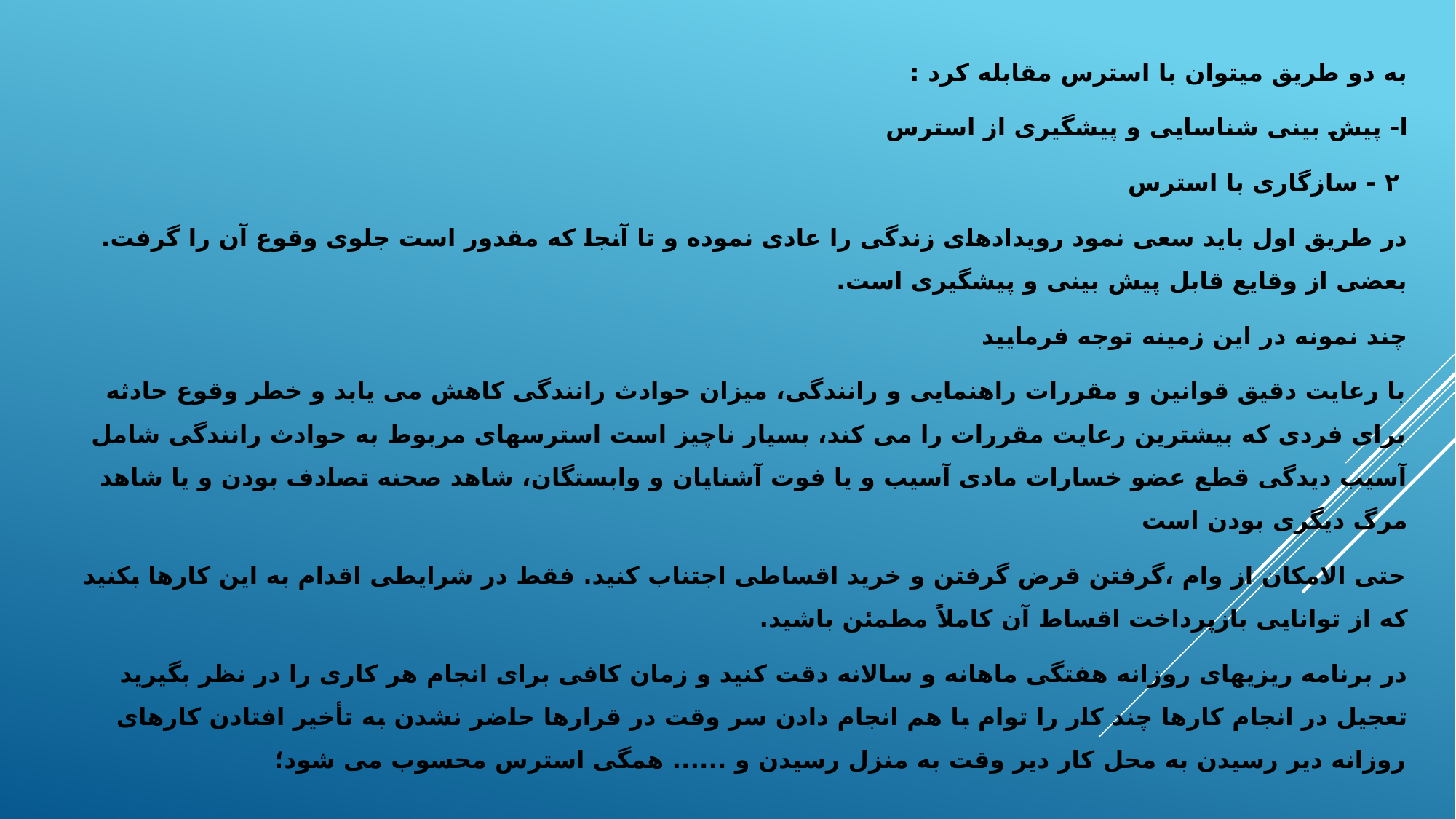

به دو طریق میتوان با استرس مقابله کرد :
ا- پیش بینی شناسایی و پیشگیری از استرس
 ۲ - سازگاری با استرس
در طریق اول باید سعی نمود رویدادهای زندگی را عادی نموده و تا آنجا که مقدور است جلوی وقوع آن را گرفت. بعضی از وقایع قابل پیش بینی و پیشگیری است.
چند نمونه در این زمینه توجه فرمایید
با رعایت دقیق قوانین و مقررات راهنمایی و رانندگی، میزان حوادث رانندگی کاهش می یابد و خطر وقوع حادثه برای فردی که بیشترین رعایت مقررات را می کند، بسیار ناچیز است استرسهای مربوط به حوادث رانندگی شامل آسیب دیدگی قطع عضو خسارات مادی آسیب و یا فوت آشنایان و وابستگان، شاهد صحنه تصادف بودن و یا شاهد مرگ دیگری بودن است
حتی الامکان از وام ،گرفتن قرض گرفتن و خرید اقساطی اجتناب کنید. فقط در شرایطی اقدام به این کارها بکنید که از توانایی بازپرداخت اقساط آن کاملاً مطمئن باشید.
در برنامه ریزیهای روزانه هفتگی ماهانه و سالانه دقت کنید و زمان کافی برای انجام هر کاری را در نظر بگیرید تعجیل در انجام کارها چند کار را توام با هم انجام دادن سر وقت در قرارها حاضر نشدن به تأخیر افتادن کارهای روزانه دیر رسیدن به محل کار دیر وقت به منزل رسیدن و ...... همگی استرس محسوب می شود؛